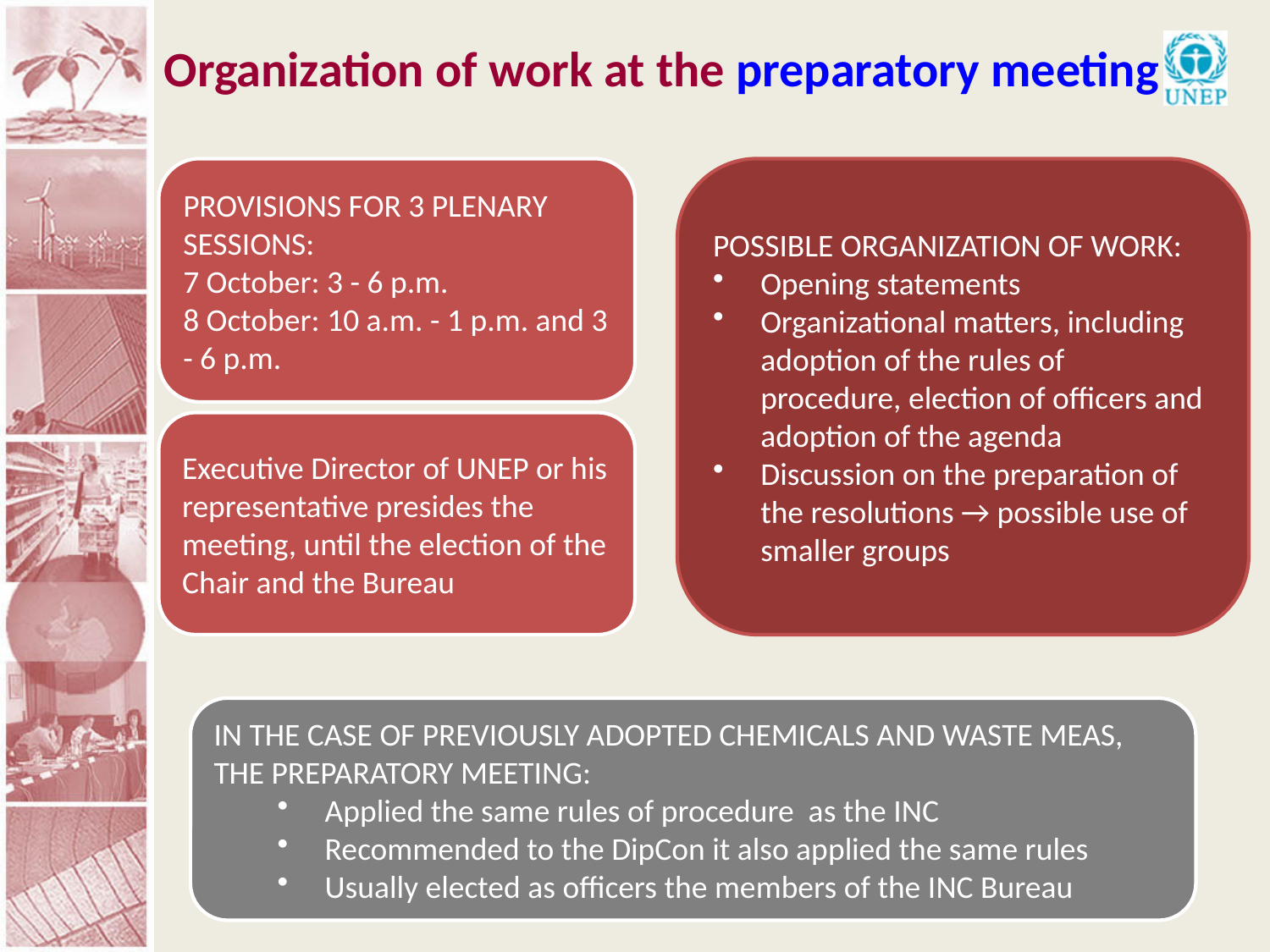

Organization of work at the preparatory meeting
PROVISIONS FOR 3 PLENARY SESSIONS:
7 October: 3 - 6 p.m.
8 October: 10 a.m. - 1 p.m. and 3 - 6 p.m.
POSSIBLE ORGANIZATION OF WORK:
Opening statements
Organizational matters, including adoption of the rules of procedure, election of officers and adoption of the agenda
Discussion on the preparation of the resolutions → possible use of smaller groups
.
Executive Director of UNEP or his representative presides the meeting, until the election of the Chair and the Bureau
IN THE CASE OF PREVIOUSLY ADOPTED CHEMICALS AND WASTE MEAS,
THE PREPARATORY MEETING:
Applied the same rules of procedure  as the INC
Recommended to the DipCon it also applied the same rules
Usually elected as officers the members of the INC Bureau